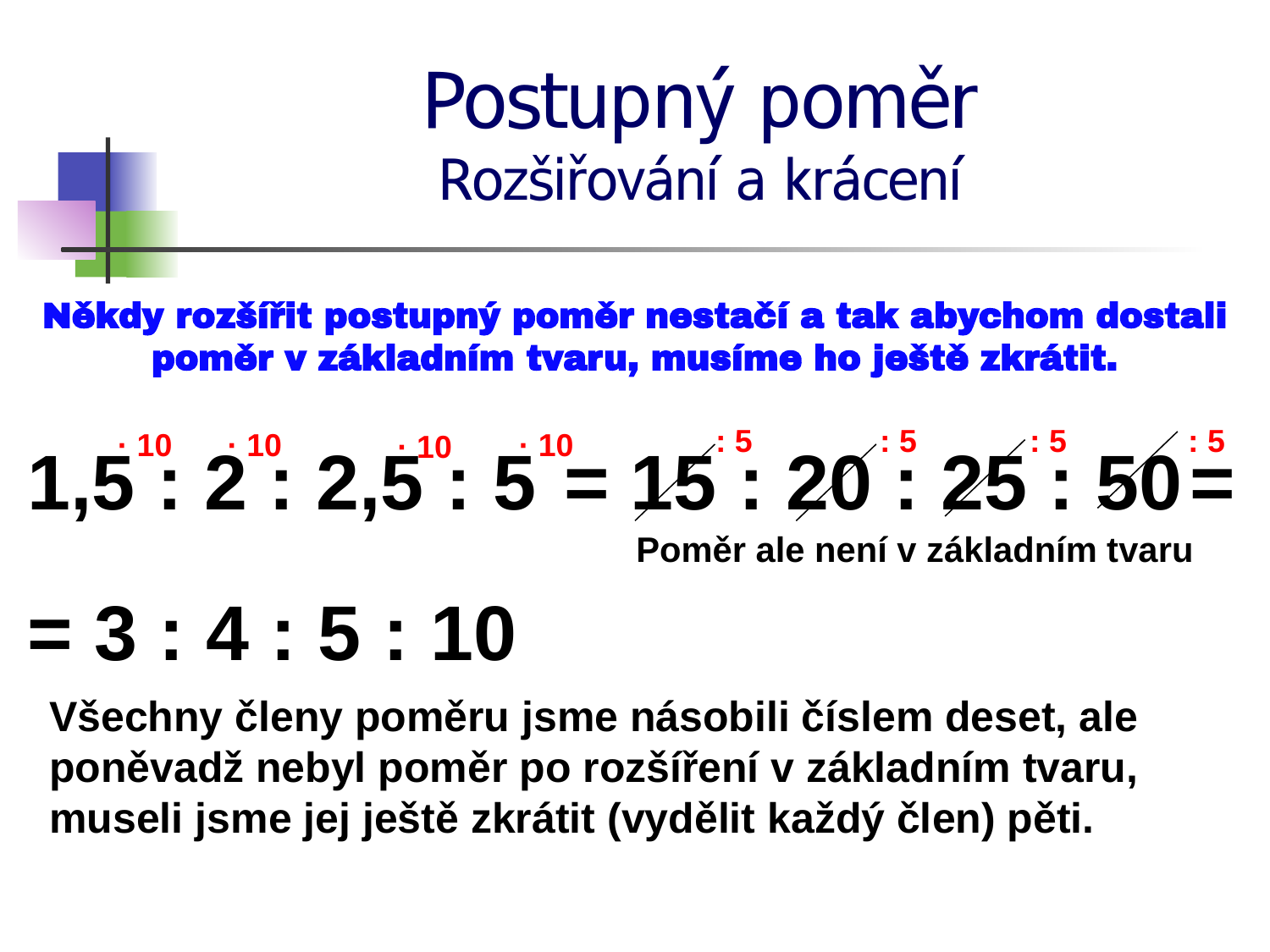

# Postupný poměr Rozšiřování a krácení
Někdy rozšířit postupný poměr nestačí a tak abychom dostali poměr v základním tvaru, musíme ho ještě zkrátit.
: 5
: 5
: 5
: 5
· 10
· 10
· 10
· 10
=
1,5 : 2 : 2,5 : 5
= 15 : 20 : 25 : 50
Poměr ale není v základním tvaru
= 3 : 4 : 5 : 10
Všechny členy poměru jsme násobili číslem deset, ale poněvadž nebyl poměr po rozšíření v základním tvaru, museli jsme jej ještě zkrátit (vydělit každý člen) pěti.